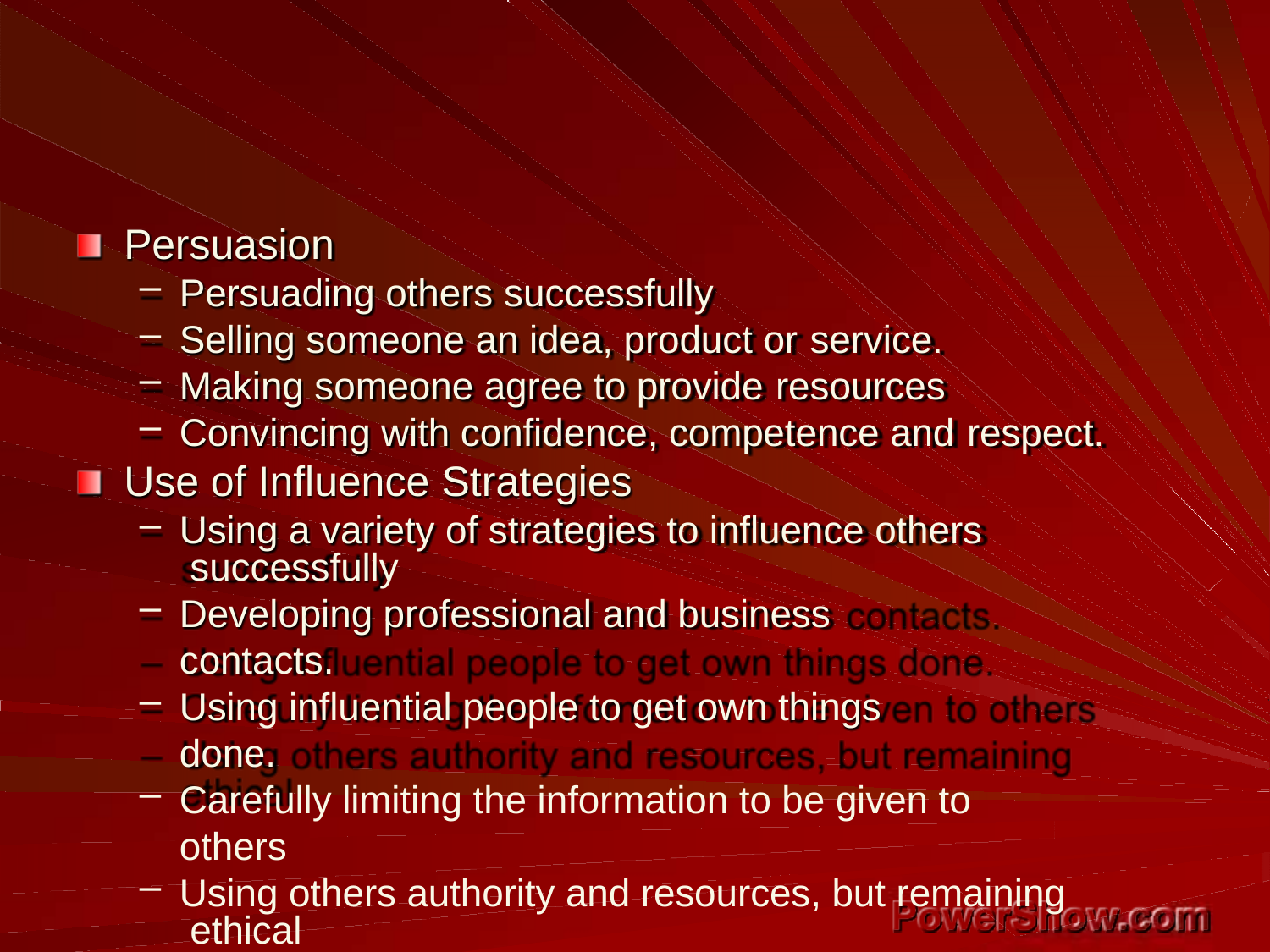

# Persuasion

Persuading others successfully
Selling someone an idea, product or service.
Making someone agree to provide resources
Convincing with confidence, competence and respect.
Use of Influence Strategies
Using a variety of strategies to influence others  successfully
Developing professional and business contacts.
Using influential people to get own things done.
Carefully limiting the information to be given to others
Using others authority and resources, but remaining  ethical